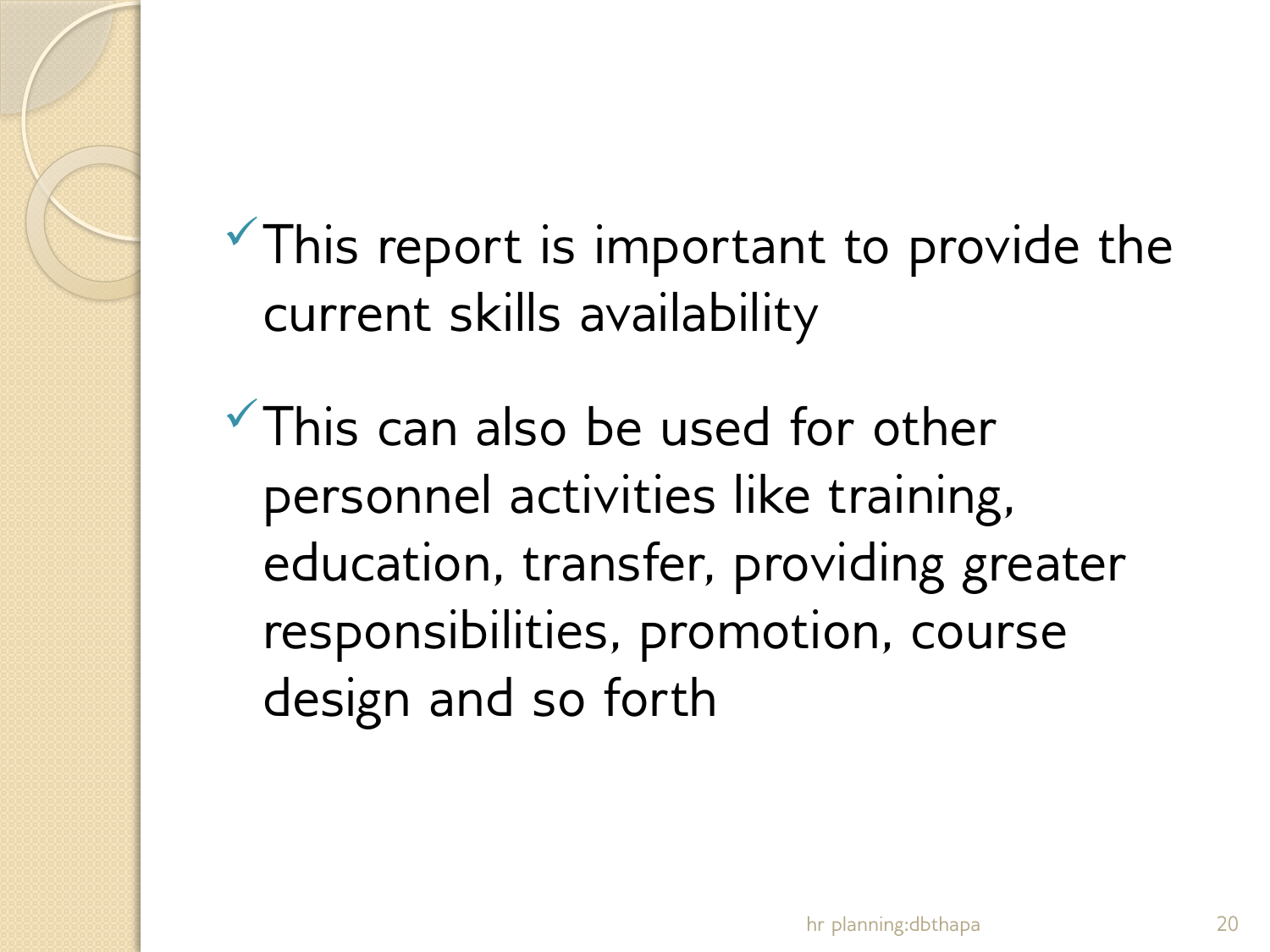

#
This report is important to provide the current skills availability

This can also be used for other personnel activities like training, education, transfer, providing greater responsibilities, promotion, course design and so forth

hr planning:dbthapa
20